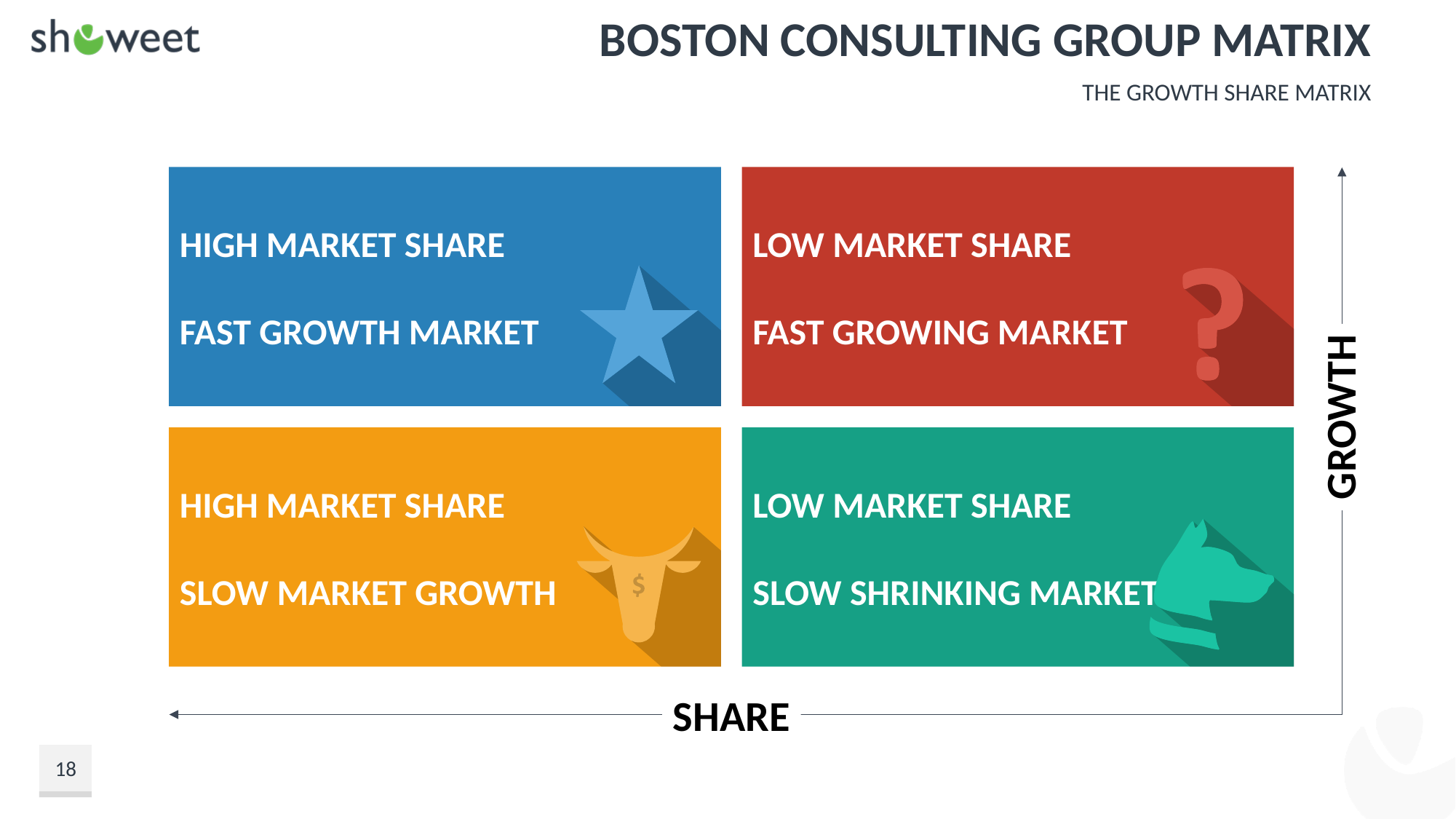

# Boston Consulting Group Matrix
The Growth Share Matrix
HIGH MARKET SHARE

FAST GROWTH MARKET
LOW MARKET SHARE

FAST GROWING MARKET

GROWTH
HIGH MARKET SHARE

SLOW MARKET GROWTH
LOW MARKET SHARE

SLOW SHRINKING MARKET

SHARE
18